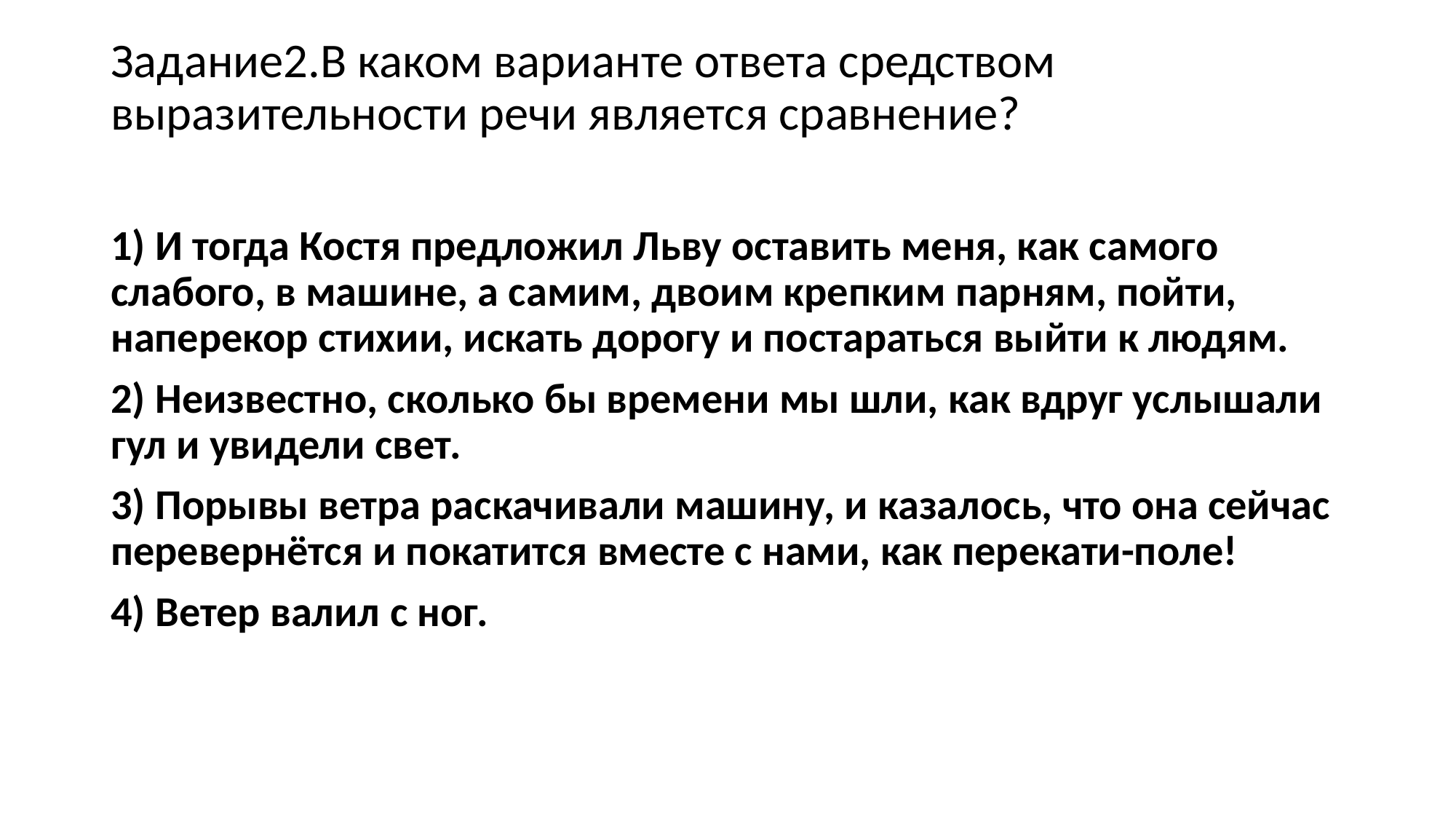

# Задание2.В каком варианте ответа средством выразительности речи является сравнение?
1) И тогда Костя предложил Льву оставить меня, как самого слабого, в машине, а самим, двоим крепким парням, пойти, наперекор стихии, искать дорогу и постараться выйти к людям.
2) Неизвестно, сколько бы времени мы шли, как вдруг услышали гул и увидели свет.
3) Порывы ветра раскачивали машину, и казалось, что она сейчас перевернётся и покатится вместе с нами, как перекати-поле!
4) Ветер валил с ног.